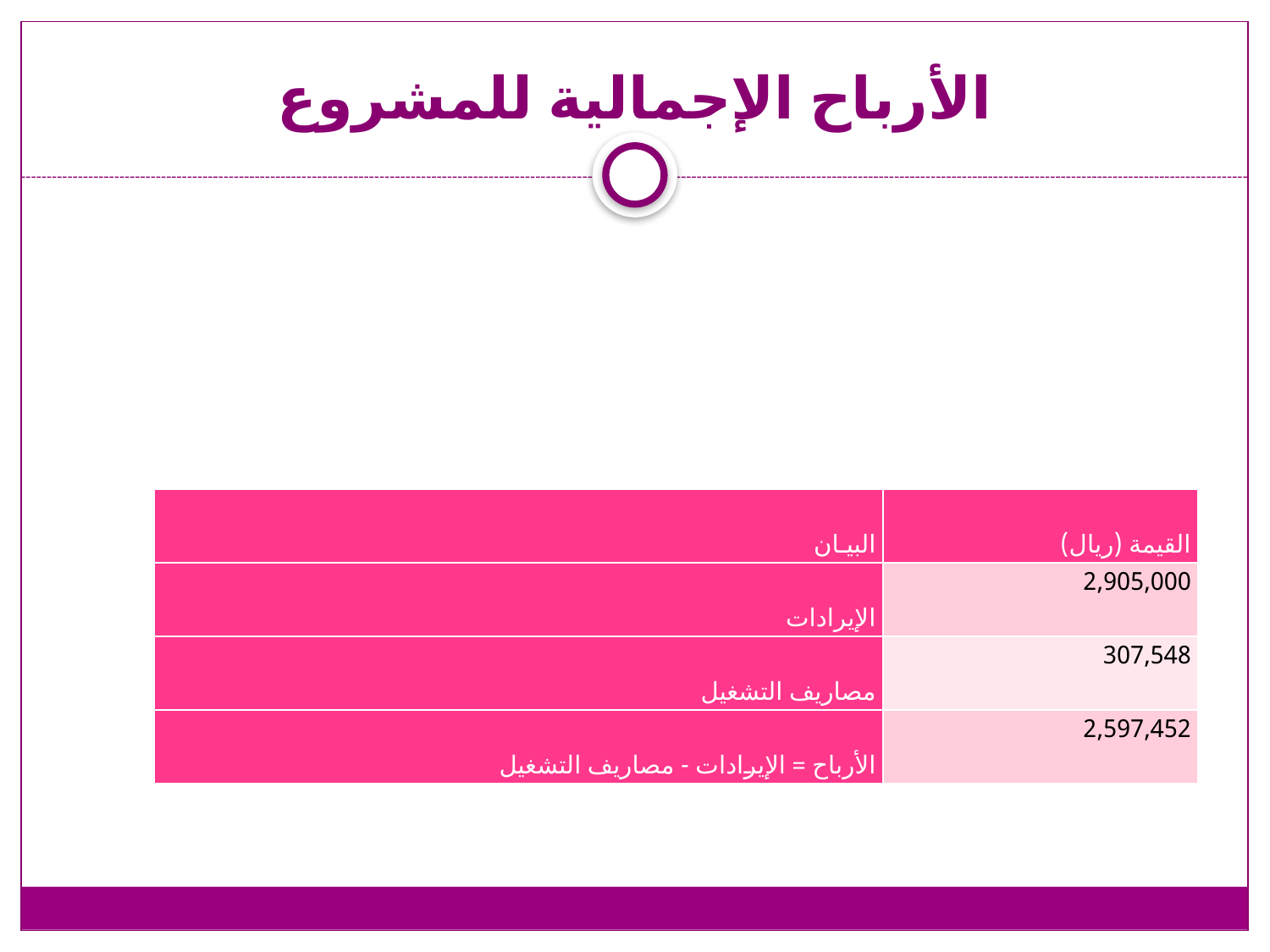

# الأرباح الإجمالية للمشروع
| البيـان | القيمة (ريال) |
| --- | --- |
| الإيرادات | 2,905,000 |
| مصاريف التشغيل | 307,548 |
| الأرباح = الإيرادات - مصاريف التشغيل | 2,597,452 |